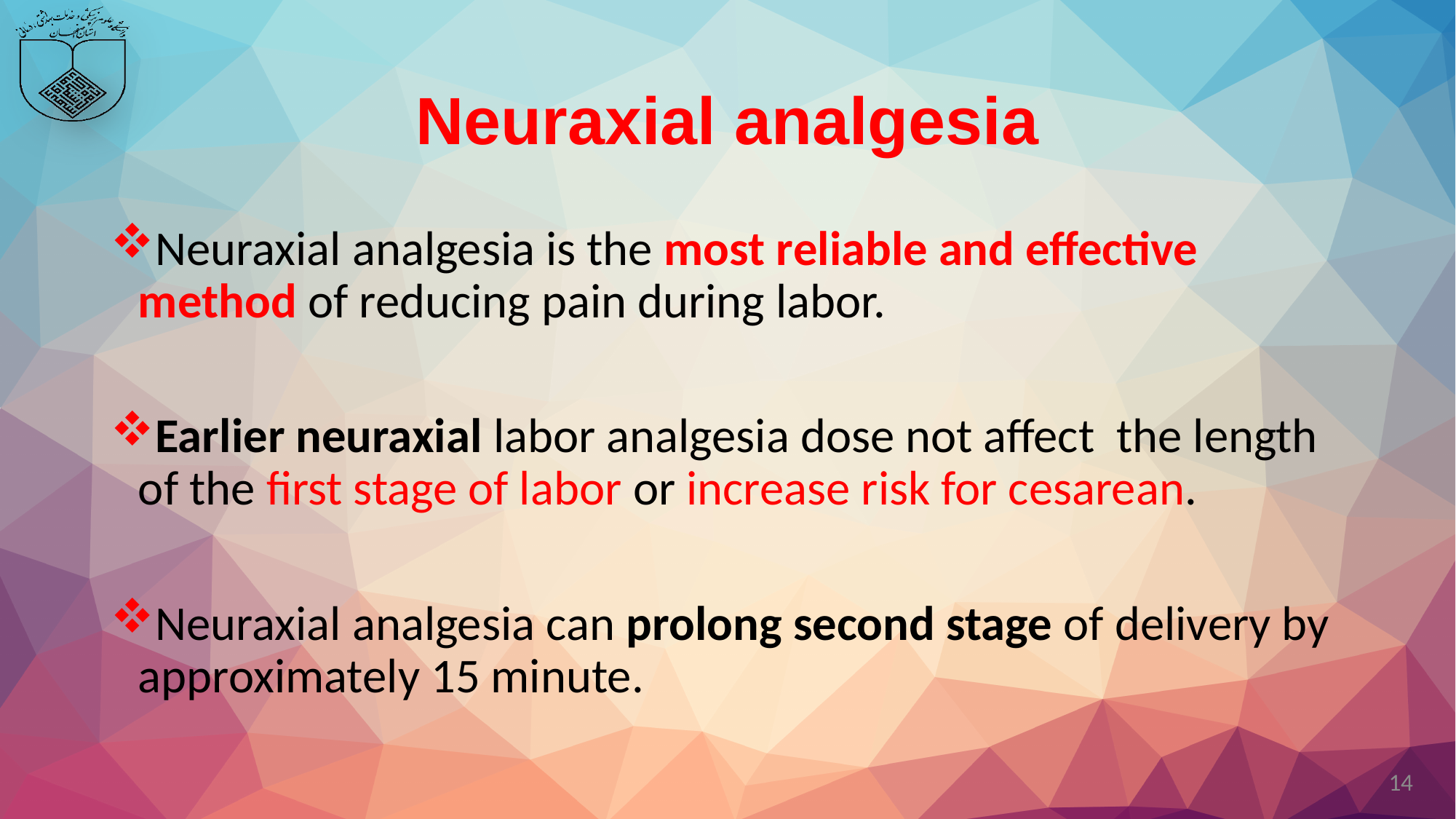

# Neuraxial analgesia
Neuraxial analgesia is the most reliable and effective method of reducing pain during labor.

Earlier neuraxial labor analgesia dose not affect  the length of the first stage of labor or increase risk for cesarean.

Neuraxial analgesia can prolong second stage of delivery by approximately 15 minute.
14